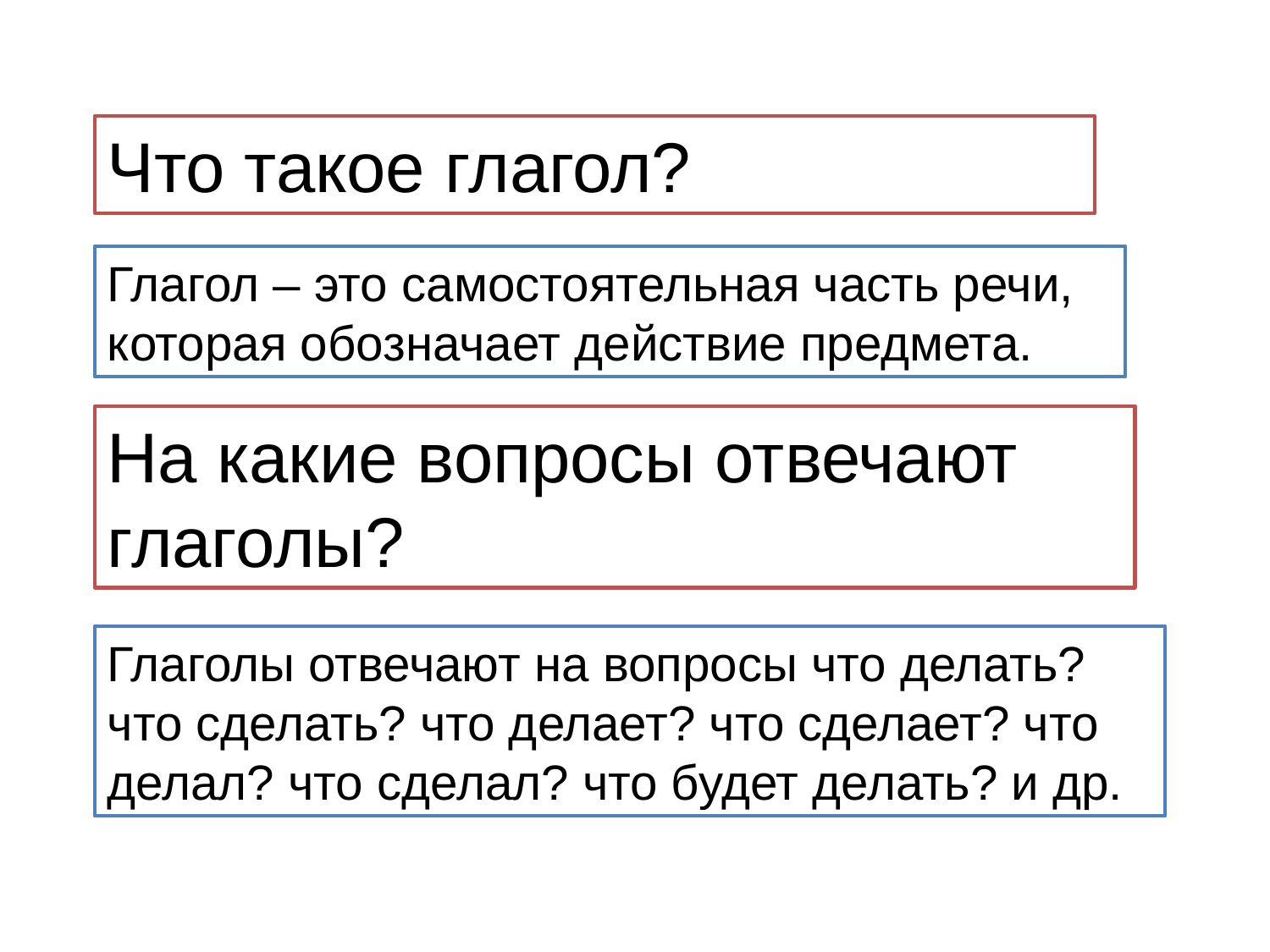

Что такое глагол?
Глагол – это самостоятельная часть речи, которая обозначает действие предмета.
На какие вопросы отвечают глаголы?
Глаголы отвечают на вопросы что делать? что сделать? что делает? что сделает? что делал? что сделал? что будет делать? и др.